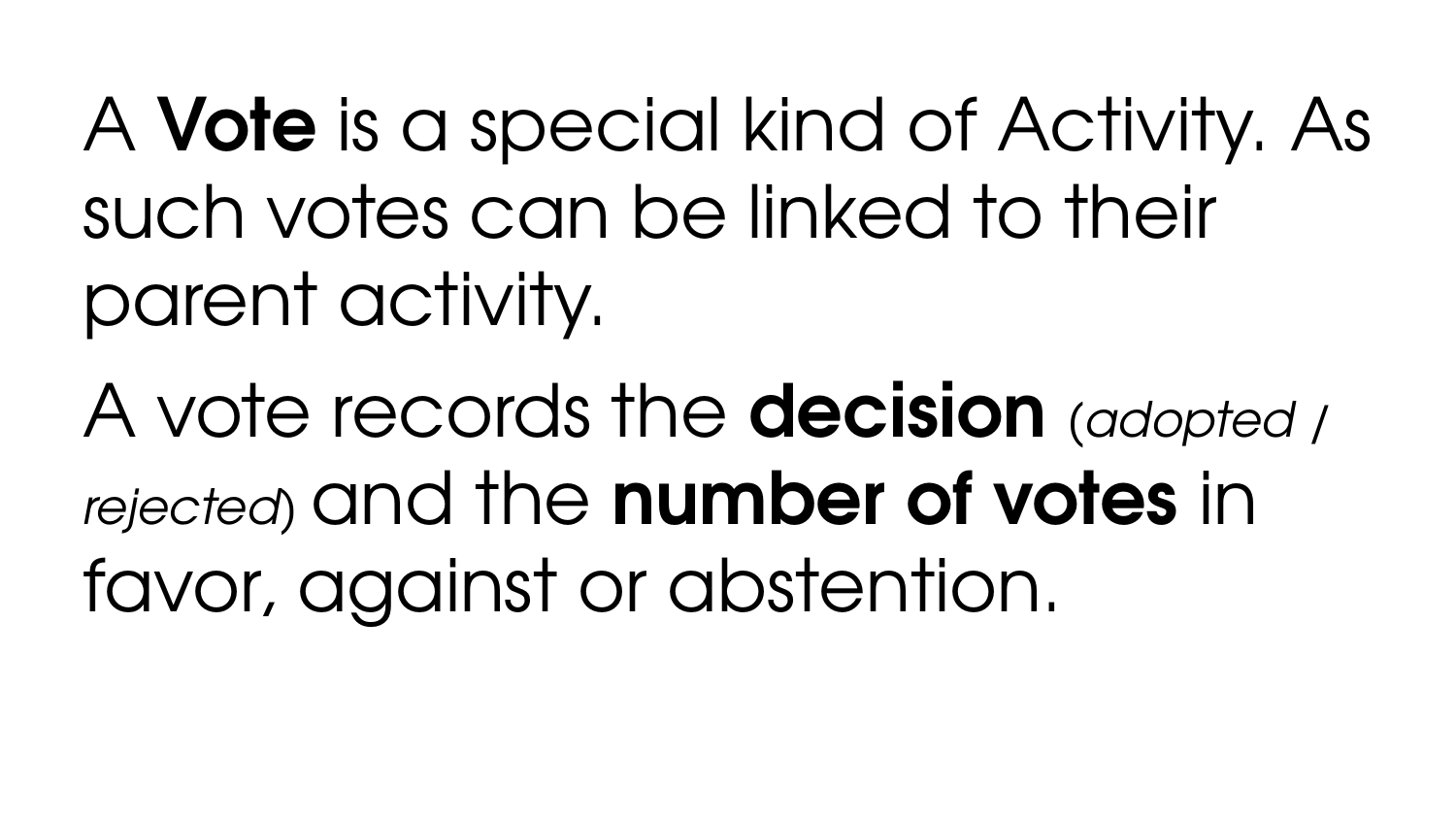

A Vote is a special kind of Activity. As such votes can be linked to their parent activity.
A vote records the decision (adopted / rejected) and the number of votes in favor, against or abstention.